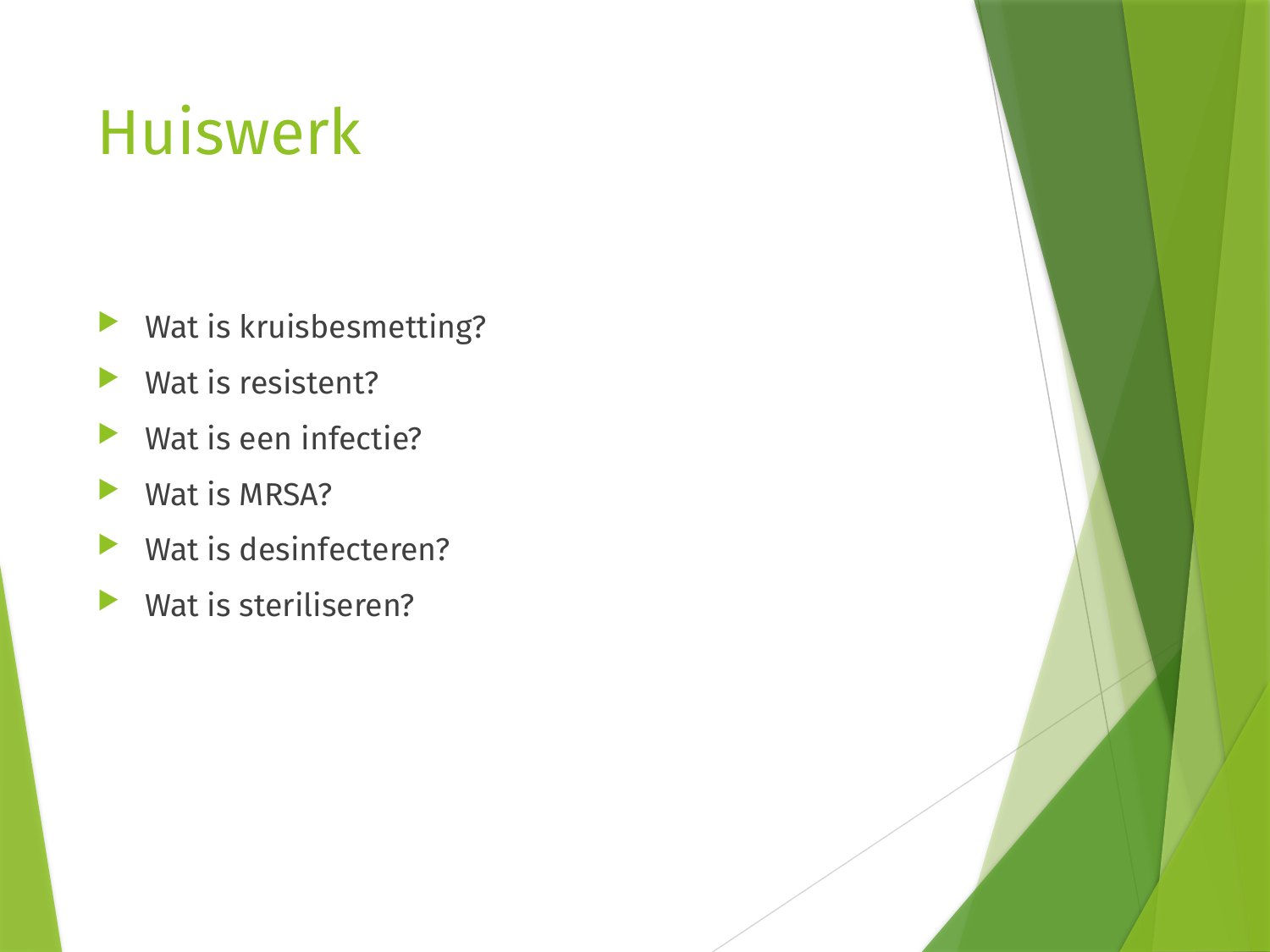

# Huiswerk
Wat is kruisbesmetting?
Wat is resistent?
Wat is een infectie?
Wat is MRSA?
Wat is desinfecteren?
Wat is steriliseren?